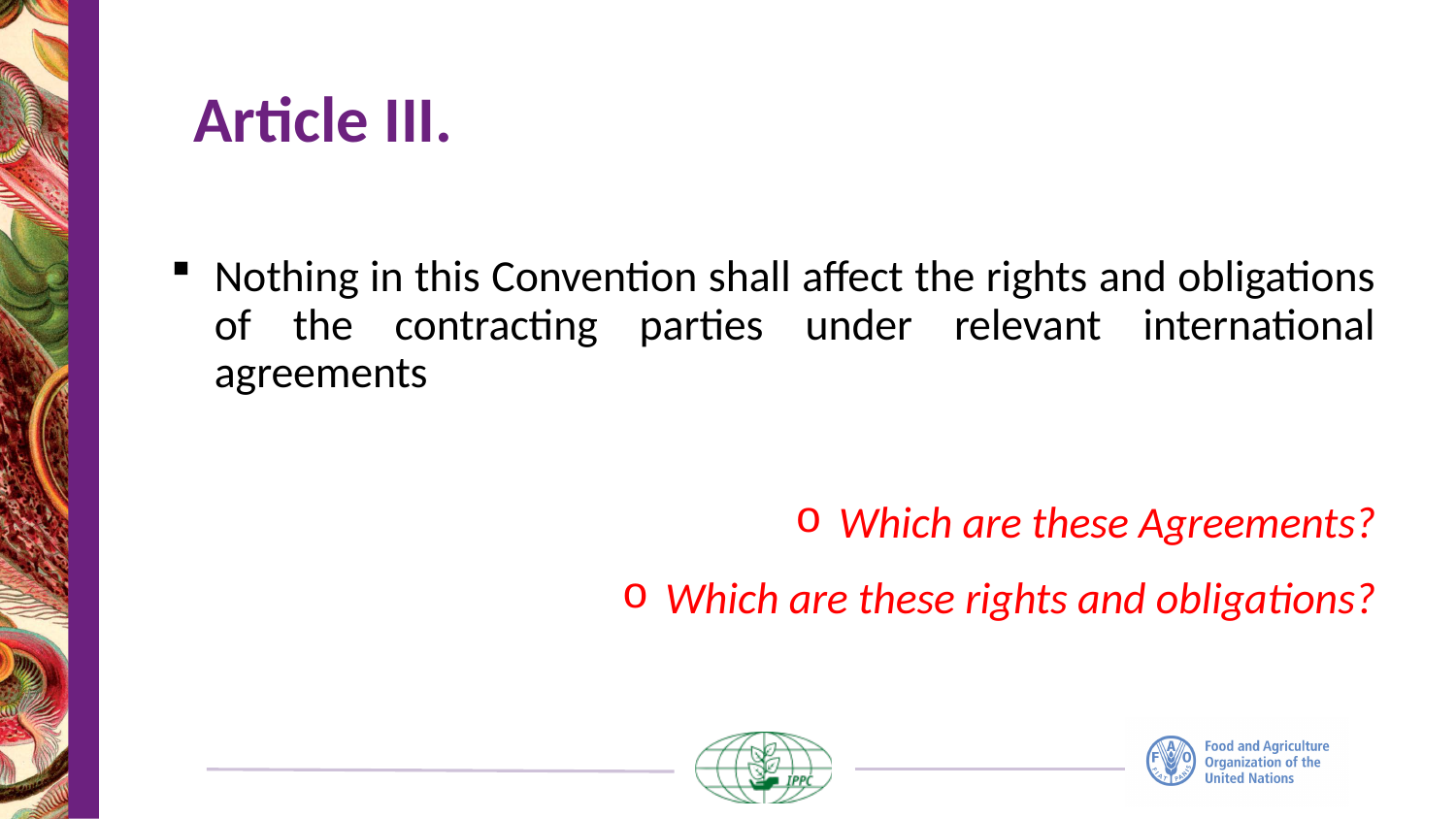

# Article III.
Nothing in this Convention shall affect the rights and obligations of the contracting parties under relevant international agreements

Which are these Agreements?
Which are these rights and obligations?